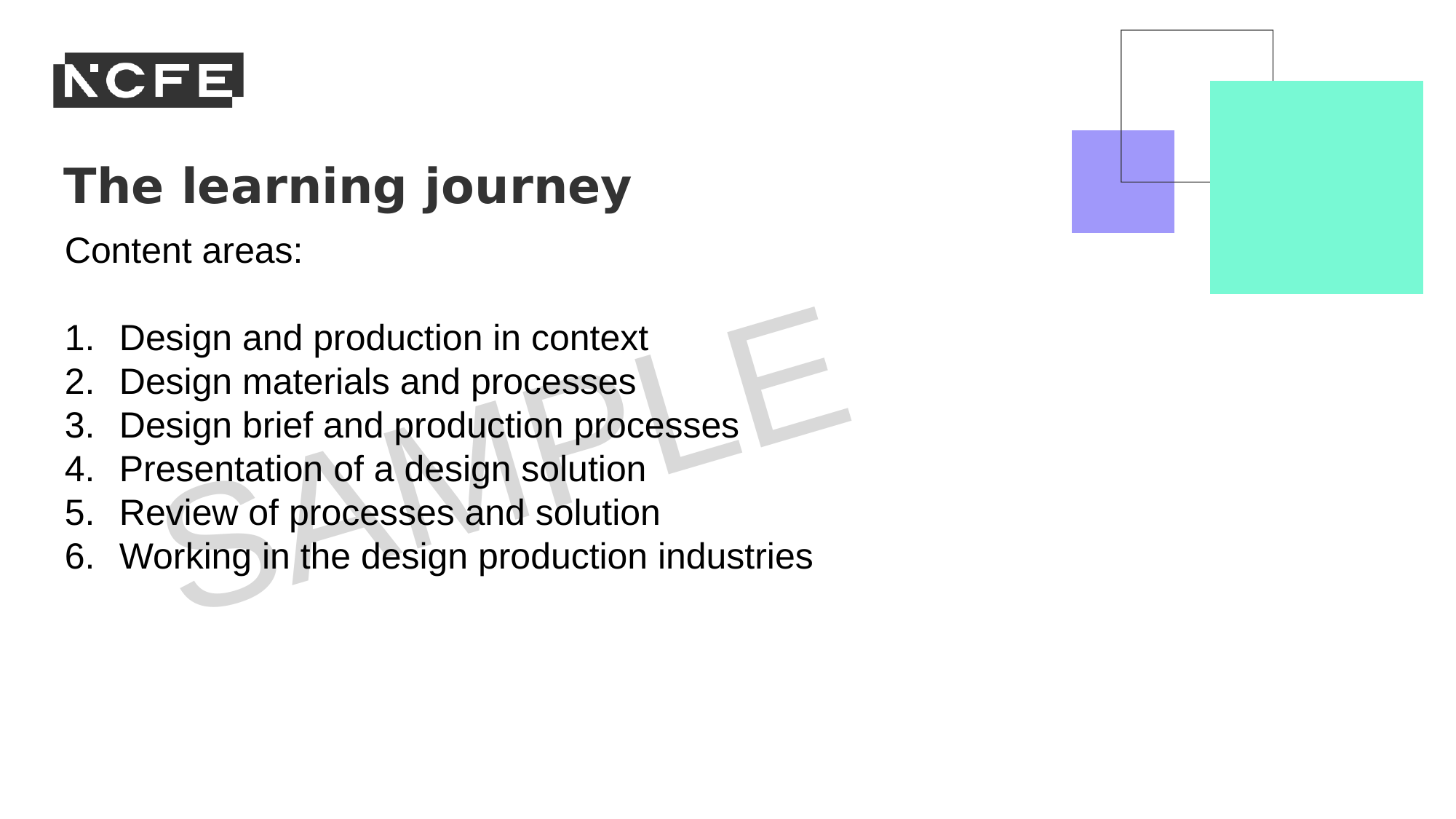

The learning journey
Content areas:

Design and production in context
Design materials and processes
Design brief and production processes
Presentation of a design solution
Review of processes and solution
Working in the design production industries